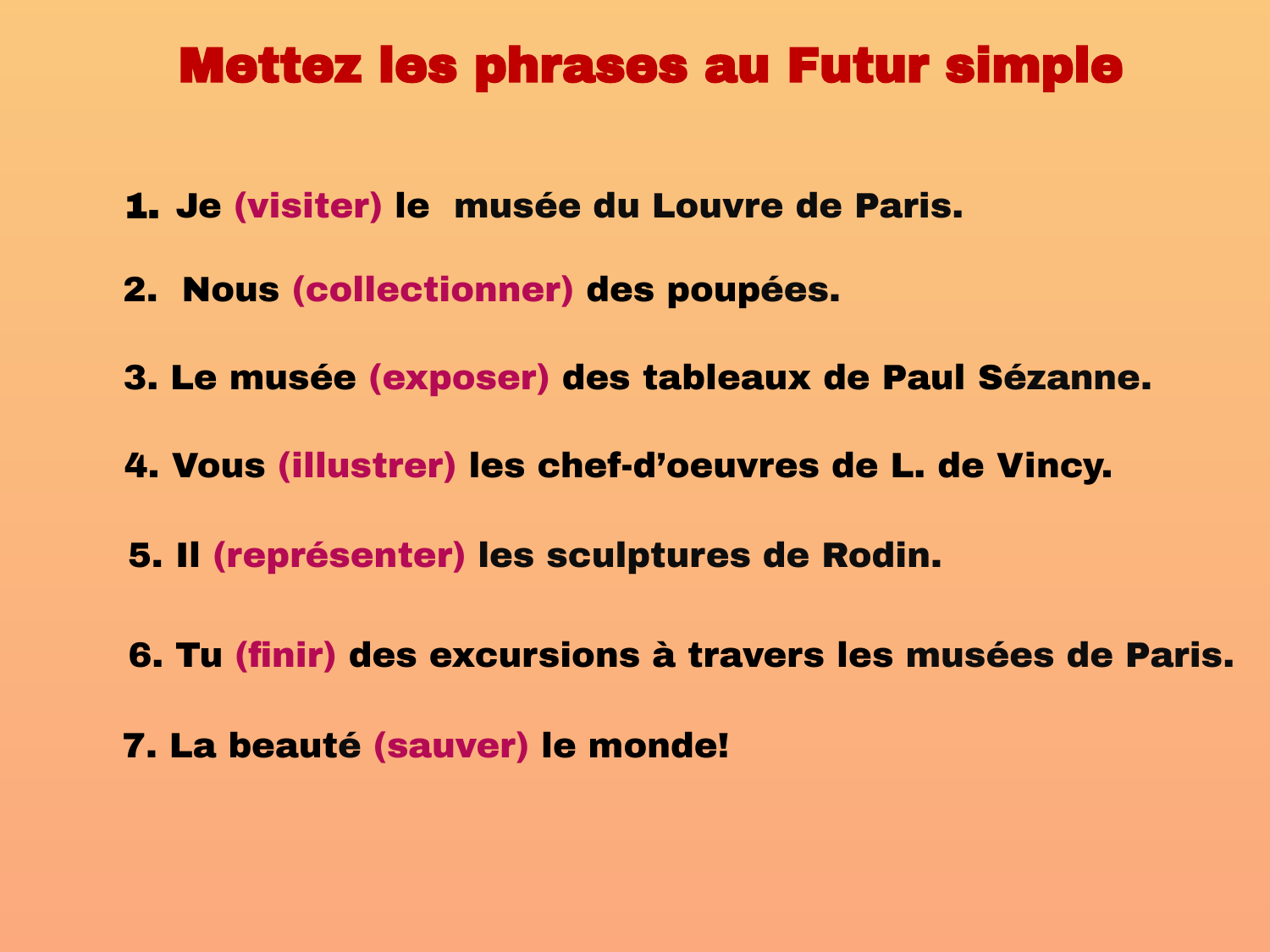

Mettez les phrases au Futur simple
1.  Je (visiter) le  musée du Louvre de Paris.
2.  Nous (collectionner) des poupées.
3. Le musée (exposer) des tableaux de Paul Sézanne.
4. Vous (illustrer) les chef-d’oeuvres de L. de Vincy.
5. Il (représenter) les sculptures de Rodin.
6. Tu (finir) des excursions à travers les musées de Paris.
7. La beauté (sauver) le monde!